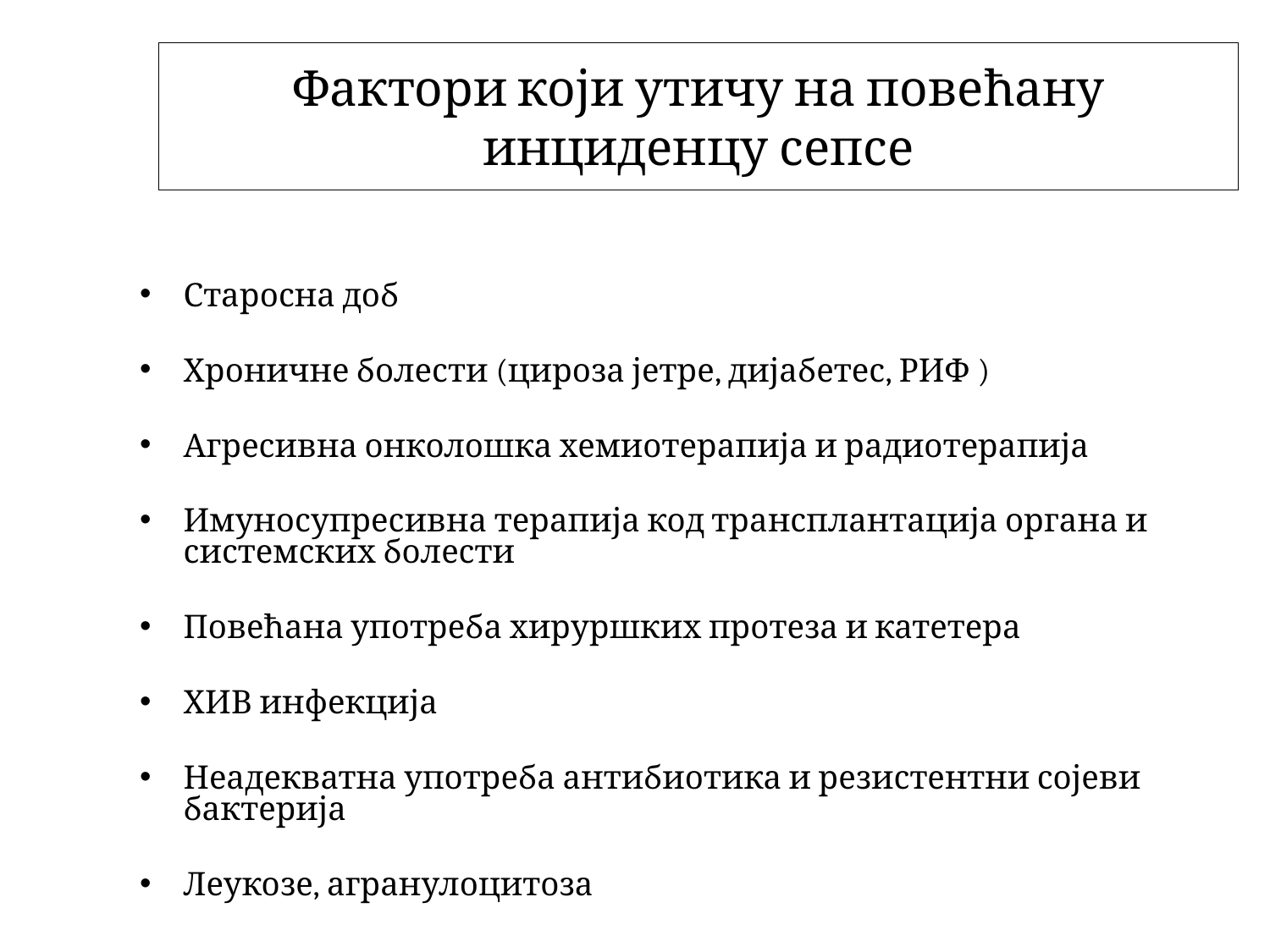

# Фактори који утичу на повећану инциденцу сепсе

Старосна доб

Хроничне болести (цироза јетре, дијабетес, РИФ )

Агресивна онколошка хемиотерапија и радиотерапија

Имуносупресивна терапија код трансплантација органа и системских болести

Повећана употреба хируршких протеза и катетера

ХИВ инфекција

Неадекватна употреба антибиотика и резистентни сојеви бактерија

Леукозе, агранулоцитоза